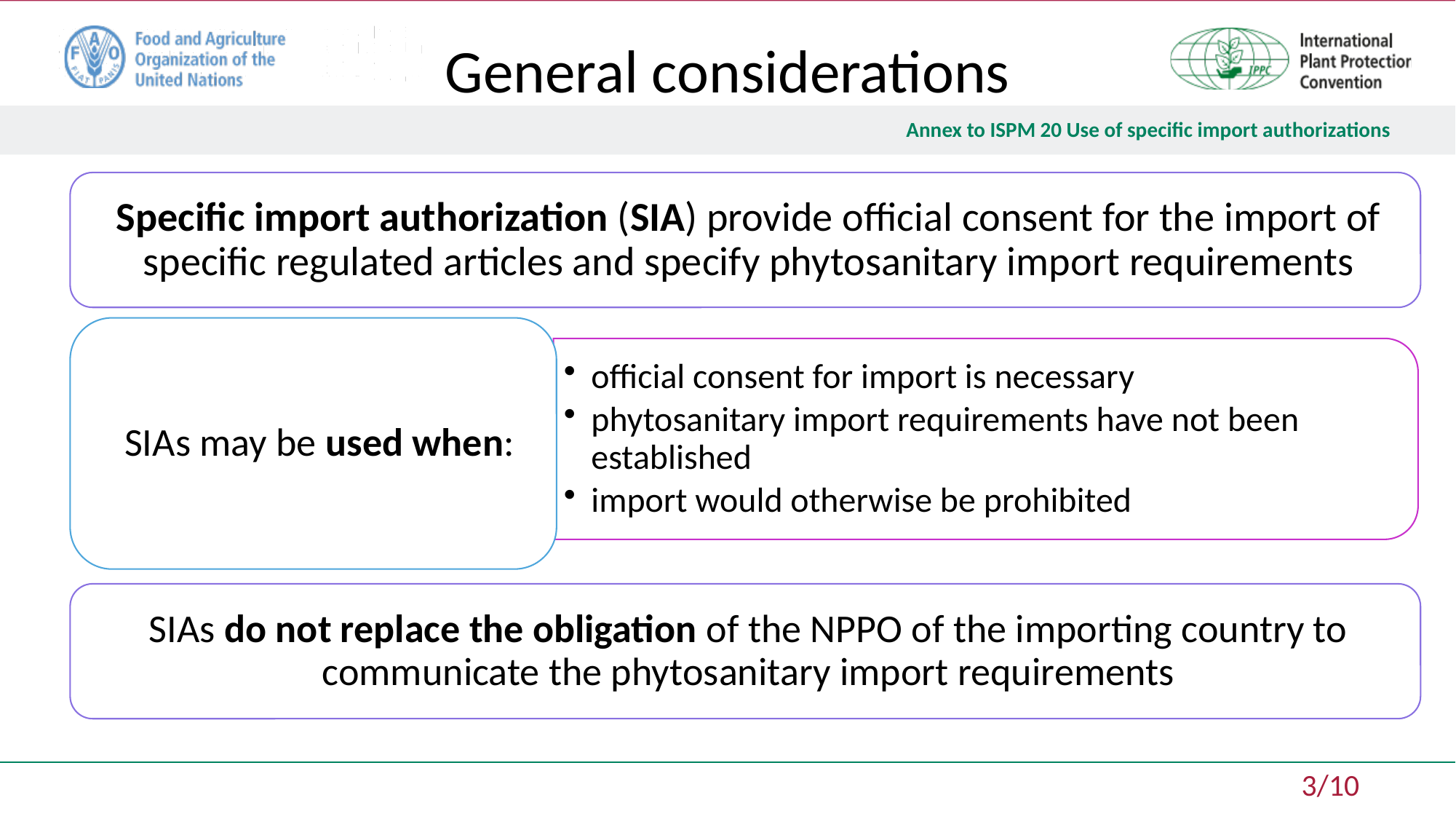

General considerations
Specific import authorization (SIA) provide official consent for the import of specific regulated articles and specify phytosanitary import requirements
SIAs do not replace the obligation of the NPPO of the importing country to communicate the phytosanitary import requirements
official consent for import is necessary
phytosanitary import requirements have not been established
import would otherwise be prohibited
SIAs may be used when: